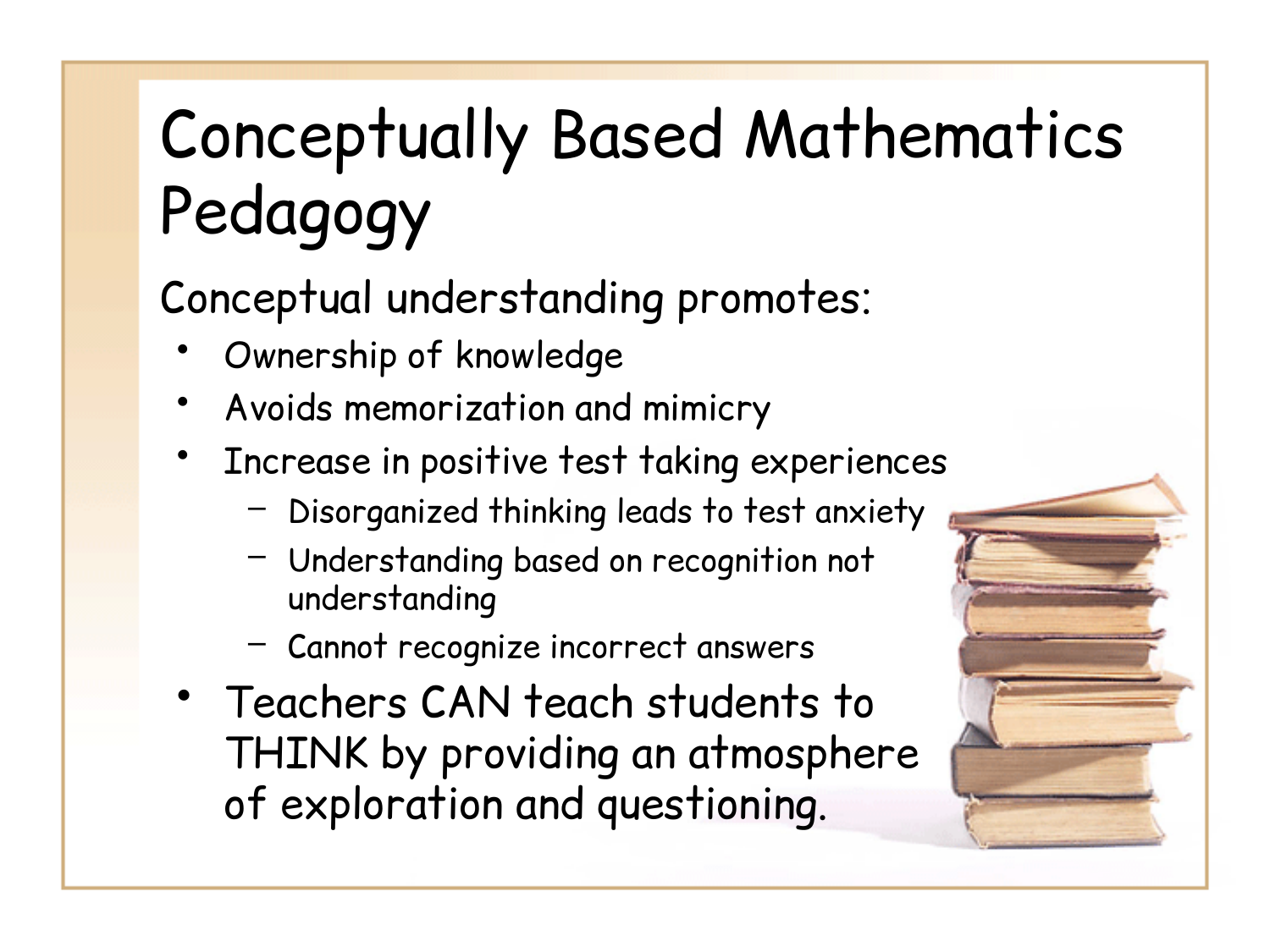

# Conceptually Based Mathematics Pedagogy
Conceptual understanding promotes:
Ownership of knowledge
Avoids memorization and mimicry
Increase in positive test taking experiences
Disorganized thinking leads to test anxiety
Understanding based on recognition not understanding
Cannot recognize incorrect answers
Teachers CAN teach students to THINK by providing an atmosphere of exploration and questioning.